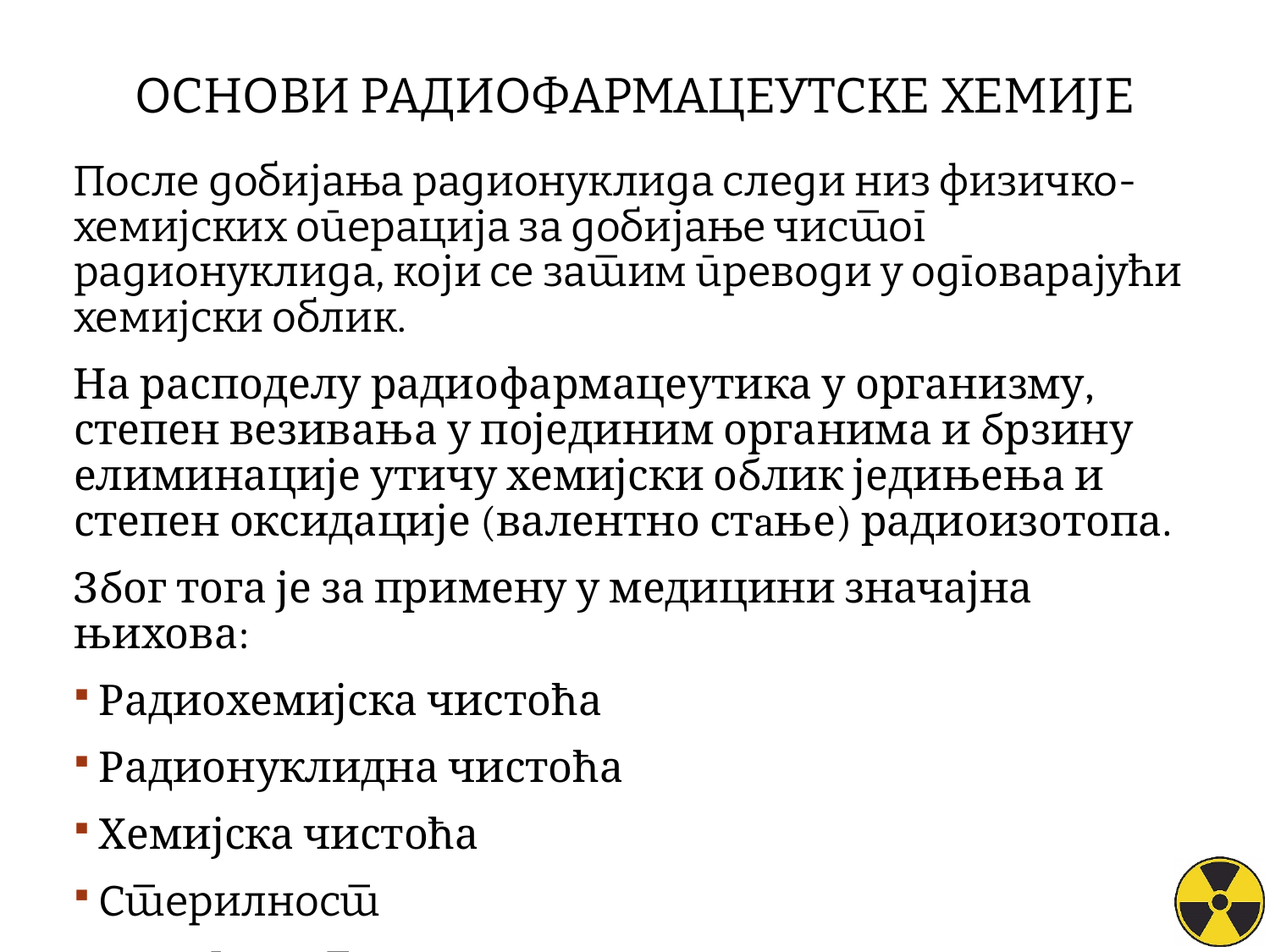

# ОСНОВИ РАДИОФАРМАЦЕУТСКЕ ХЕМИЈЕ
После добијања радионуклида следи низ физичко-хемијских операција за добијање чистог радионуклида, који се затим преводи у одговарајући хемијски облик.
На расподелу радиофармацеутика у организму, степен везивања у појединим органима и брзину елиминације утичу хемијски облик једињења и степен оксидације (валентно стaње) радиоизотопа.
Због тога је за примену у медицини значајна њихова:
Радиохемијска чистоћа
Радионуклидна чистоћа
Хемијска чистоћа
Стерилност
Пирогеност